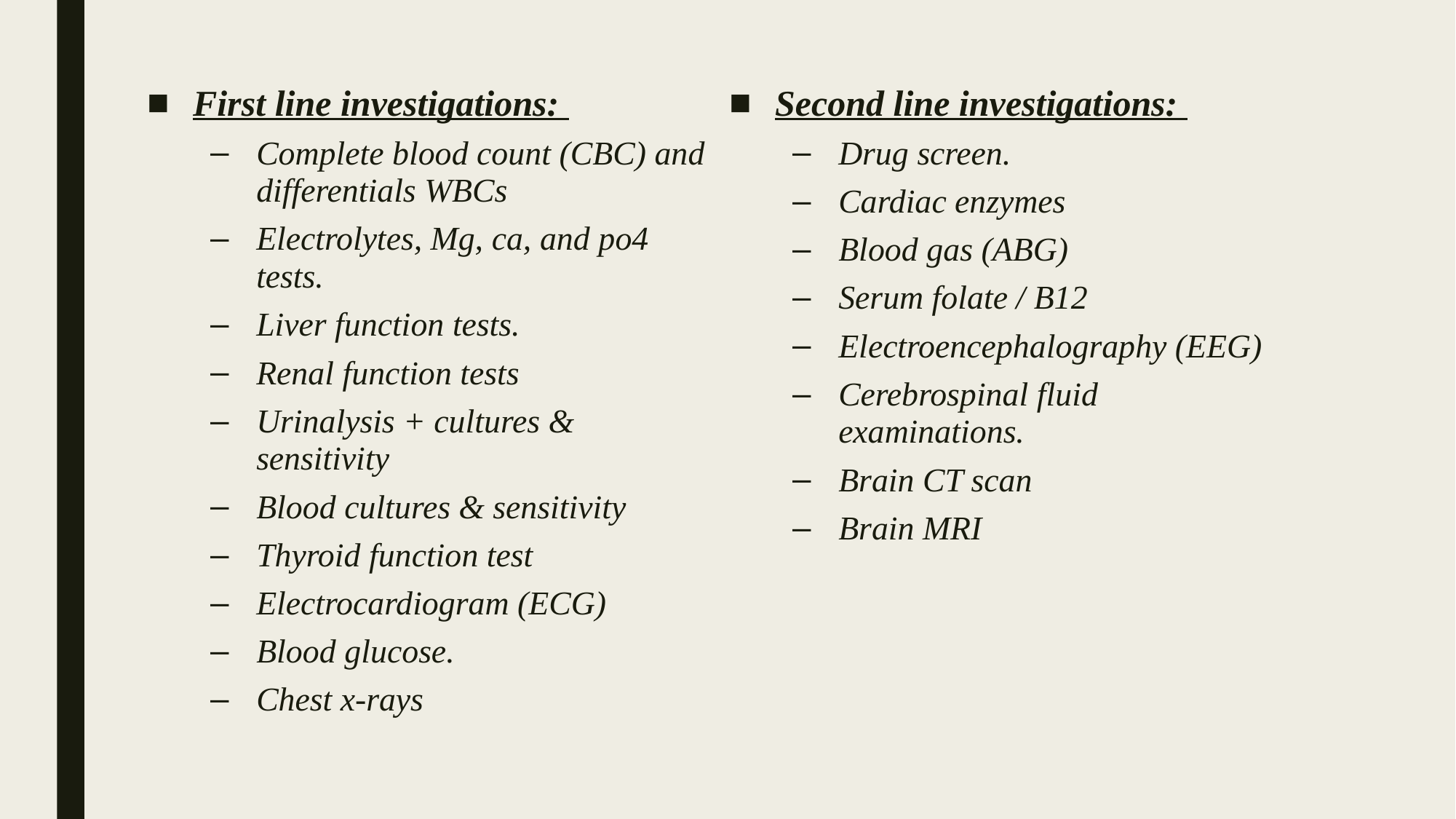

First line investigations:
Complete blood count (CBC) and differentials WBCs
Electrolytes, Mg, ca, and po4 tests.
Liver function tests.
Renal function tests
Urinalysis + cultures & sensitivity
Blood cultures & sensitivity
Thyroid function test
Electrocardiogram (ECG)
Blood glucose.
Chest x-rays

Second line investigations:
Drug screen.
Cardiac enzymes
Blood gas (ABG)
Serum folate / B12
Electroencephalography (EEG)
Cerebrospinal fluid examinations.
Brain CT scan
Brain MRI